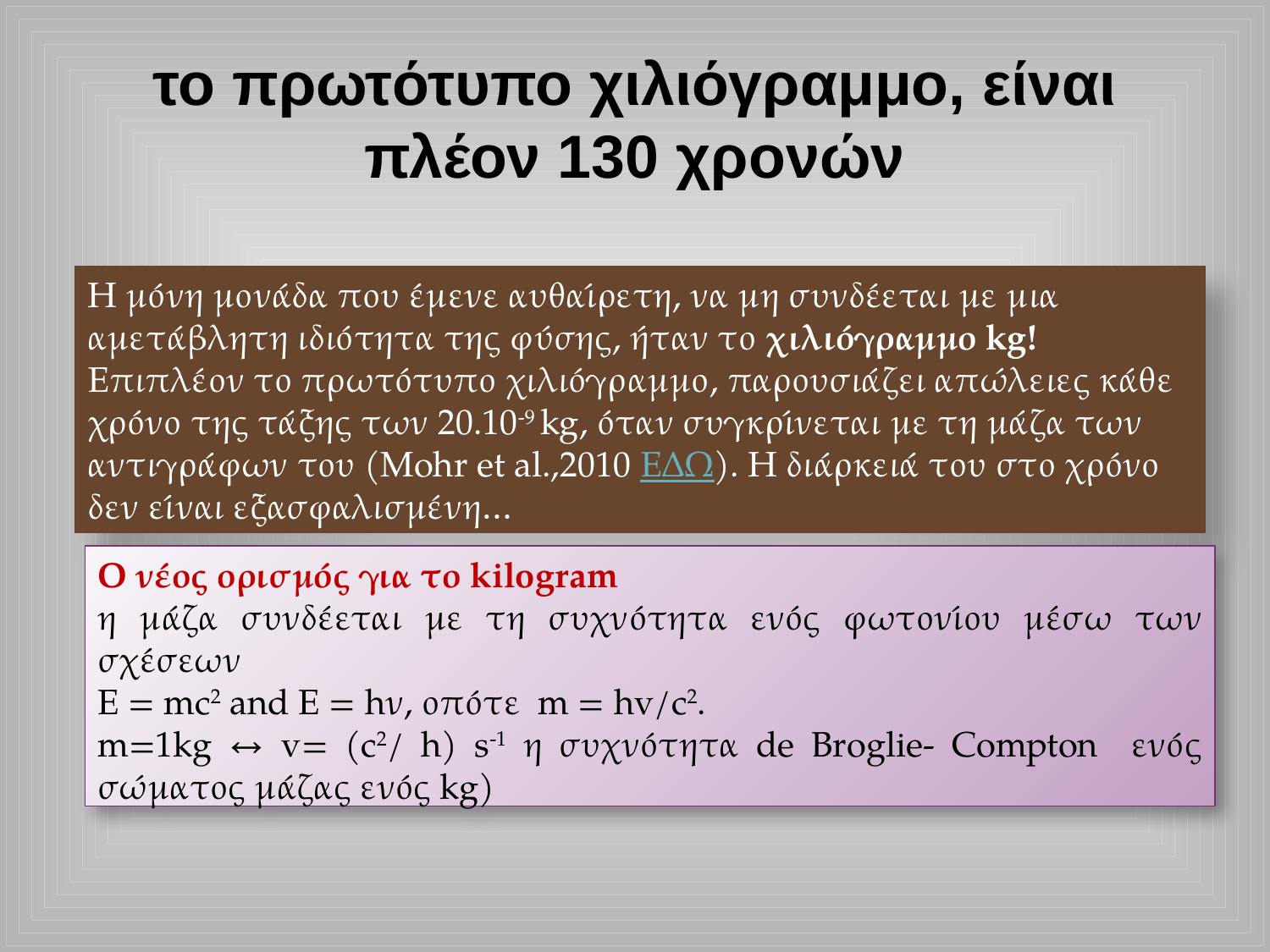

# το πρωτότυπο χιλιόγραμμο, είναι πλέον 130 χρονών
Η μόνη μονάδα που έμενε αυθαίρετη, να μη συνδέεται με μια αμετάβλητη ιδιότητα της φύσης, ήταν το χιλιόγραμμο kg!
Επιπλέον το πρωτότυπο χιλιόγραμμο, παρουσιάζει απώλειες κάθε χρόνο της τάξης των 20.10-9 kg, όταν συγκρίνεται με τη μάζα των αντιγράφων του (Mohr et al.,2010 ΕΔΩ). Η διάρκειά του στο χρόνο δεν είναι εξασφαλισμένη…
Ο νέος ορισμός για το kilogram
η μάζα συνδέεται με τη συχνότητα ενός φωτονίου μέσω των σχέσεων
E = mc2 and E = hν, οπότε  m = hv/c2.
m=1kg ↔ v= (c2/ h) s-1 η συχνότητα de Broglie- Compton  ενός σώματος μάζας ενός kg)